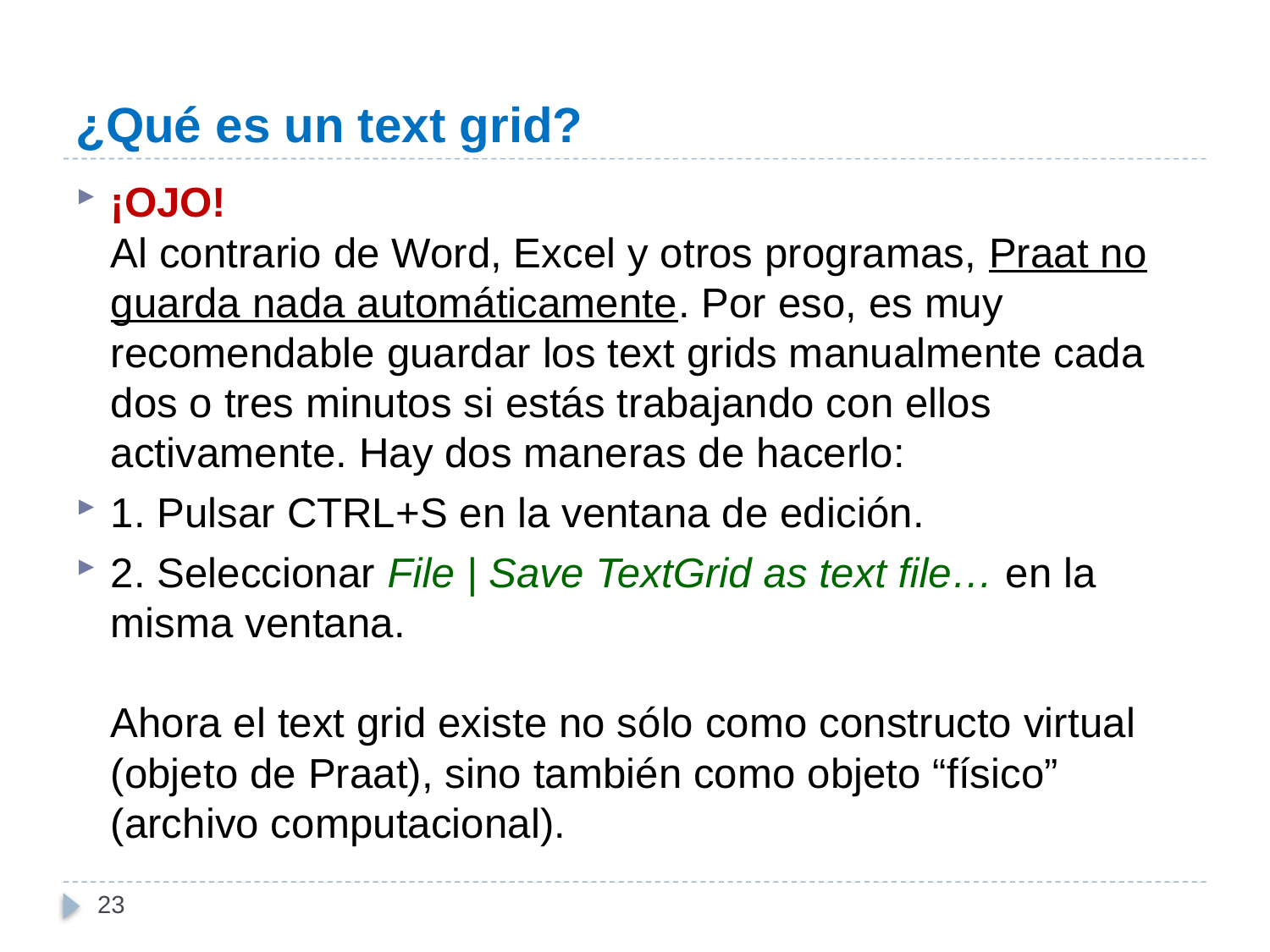

# ¿Qué es un text grid?
¡OJO!
Al contrario de Word, Excel y otros programas, Praat no guarda nada automáticamente. Por eso, es muy recomendable guardar los text grids manualmente cada dos o tres minutos si estás trabajando con ellos activamente. Hay dos maneras de hacerlo:
1. Pulsar CTRL+S en la ventana de edición.
2. Seleccionar File | Save TextGrid as text file… en la misma ventana.
Ahora el text grid existe no sólo como constructo virtual (objeto de Praat), sino también como objeto “físico” (archivo computacional).
23